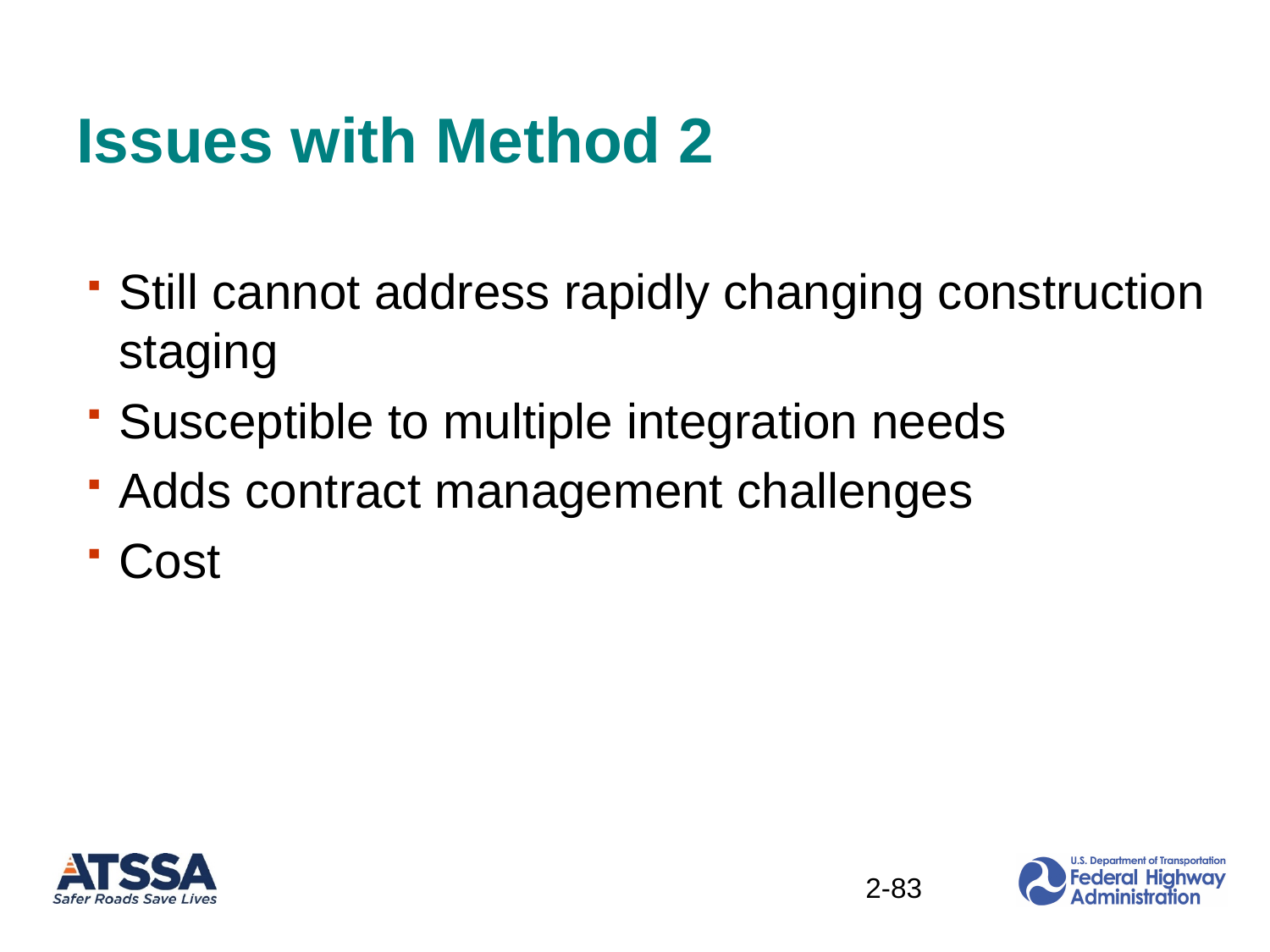

# Issues with Method 2
Still cannot address rapidly changing construction staging
Susceptible to multiple integration needs
Adds contract management challenges
Cost